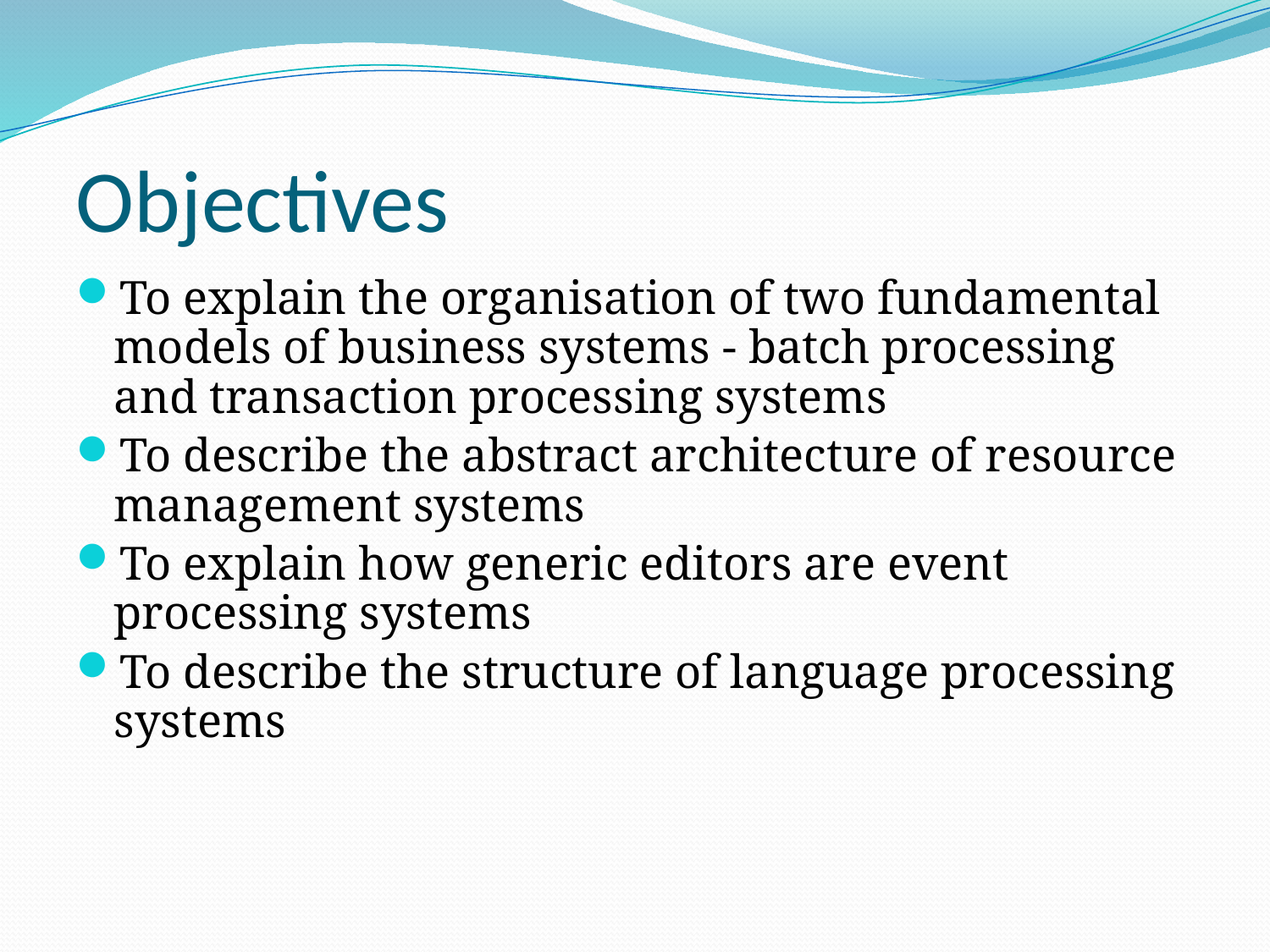

# Objectives
To explain the organisation of two fundamental models of business systems - batch processing and transaction processing systems
To describe the abstract architecture of resource management systems
To explain how generic editors are event processing systems
To describe the structure of language processing systems